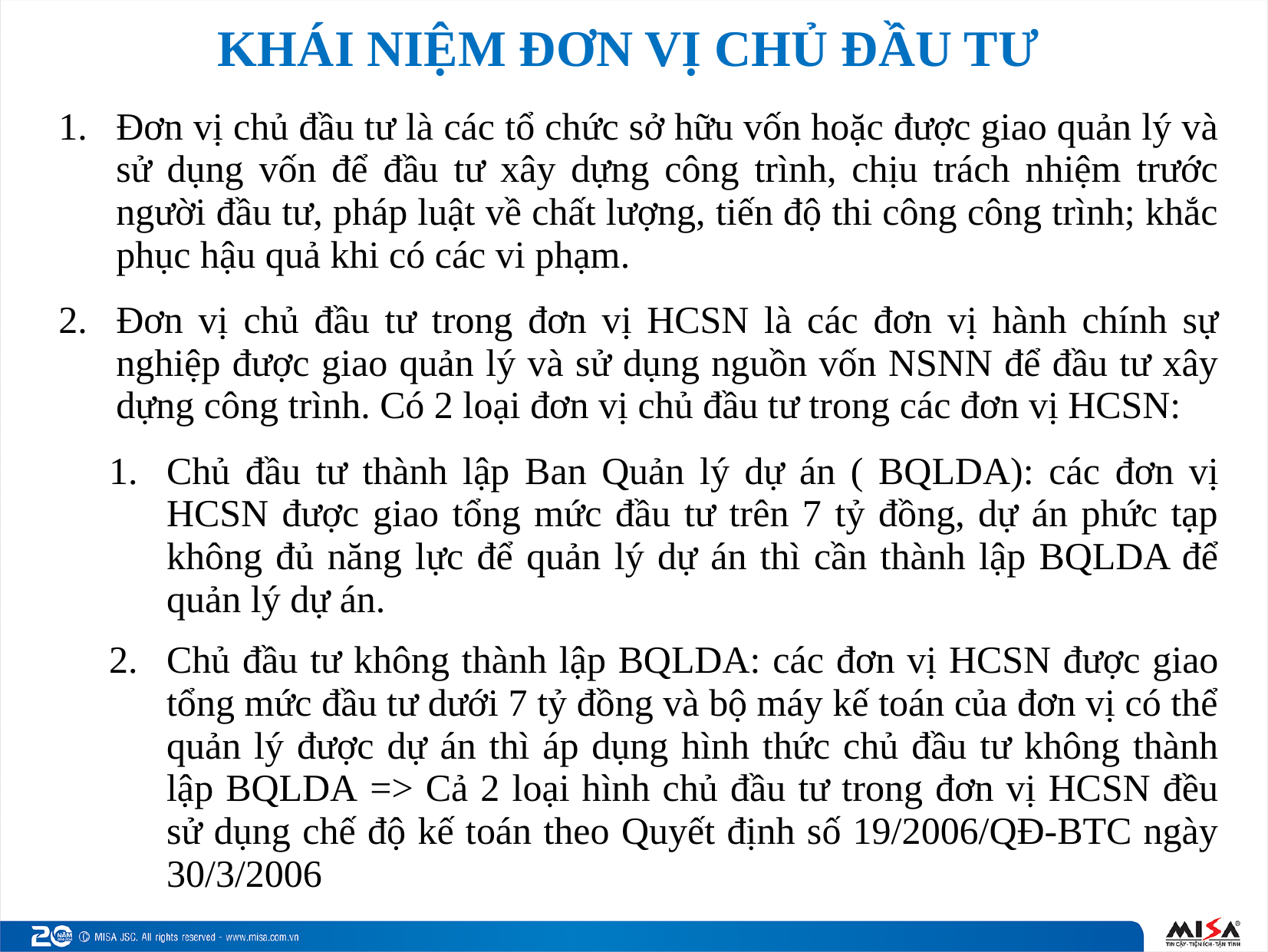

# KHÁI NIỆM ĐƠN VỊ CHỦ ĐẦU TƯ
Đơn vị chủ đầu tư là các tổ chức sở hữu vốn hoặc được giao quản lý và sử dụng vốn để đầu tư xây dựng công trình, chịu trách nhiệm trước người đầu tư, pháp luật về chất lượng, tiến độ thi công công trình; khắc phục hậu quả khi có các vi phạm.
Đơn vị chủ đầu tư trong đơn vị HCSN là các đơn vị hành chính sự nghiệp được giao quản lý và sử dụng nguồn vốn NSNN để đầu tư xây dựng công trình. Có 2 loại đơn vị chủ đầu tư trong các đơn vị HCSN:
Chủ đầu tư thành lập Ban Quản lý dự án ( BQLDA): các đơn vị HCSN được giao tổng mức đầu tư trên 7 tỷ đồng, dự án phức tạp không đủ năng lực để quản lý dự án thì cần thành lập BQLDA để quản lý dự án.
Chủ đầu tư không thành lập BQLDA: các đơn vị HCSN được giao tổng mức đầu tư dưới 7 tỷ đồng và bộ máy kế toán của đơn vị có thể quản lý được dự án thì áp dụng hình thức chủ đầu tư không thành lập BQLDA => Cả 2 loại hình chủ đầu tư trong đơn vị HCSN đều sử dụng chế độ kế toán theo Quyết định số 19/2006/QĐ-BTC ngày 30/3/2006